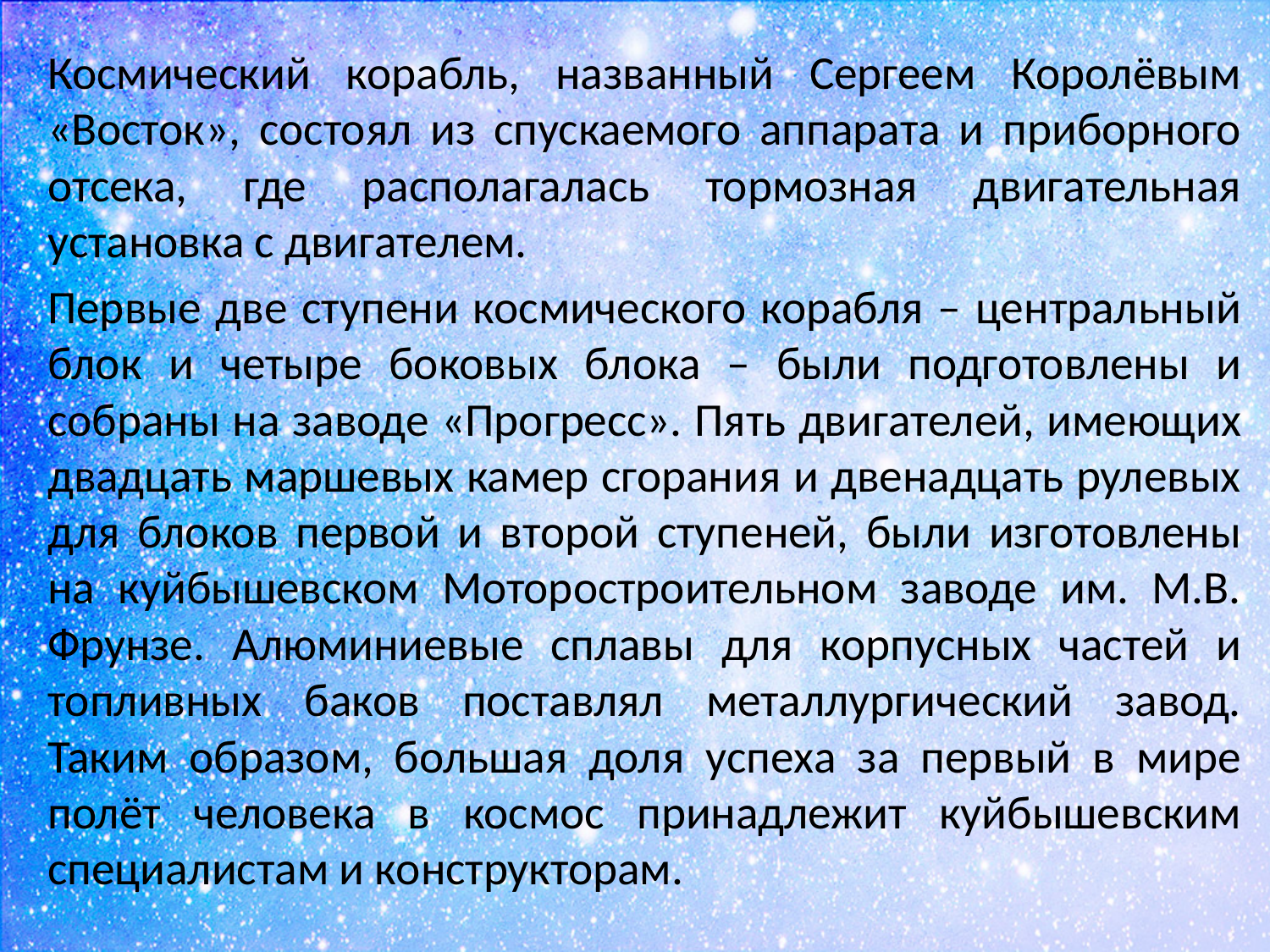

Космический корабль, названный Сергеем Королёвым «Восток», состоял из спускаемого аппарата и приборного отсека, где располагалась тормозная двигательная установка с двигателем.
Первые две ступени космического корабля – центральный блок и четыре боковых блока – были подготовлены и собраны на заводе «Прогресс». Пять двигателей, имеющих двадцать маршевых камер сгорания и двенадцать рулевых для блоков первой и второй ступеней, были изготовлены на куйбышевском Моторостроительном заводе им. М.В. Фрунзе. Алюминиевые сплавы для корпусных частей и топливных баков поставлял металлургический завод. Таким образом, большая доля успеха за первый в мире полёт человека в космос принадлежит куйбышевским специалистам и конструкторам.